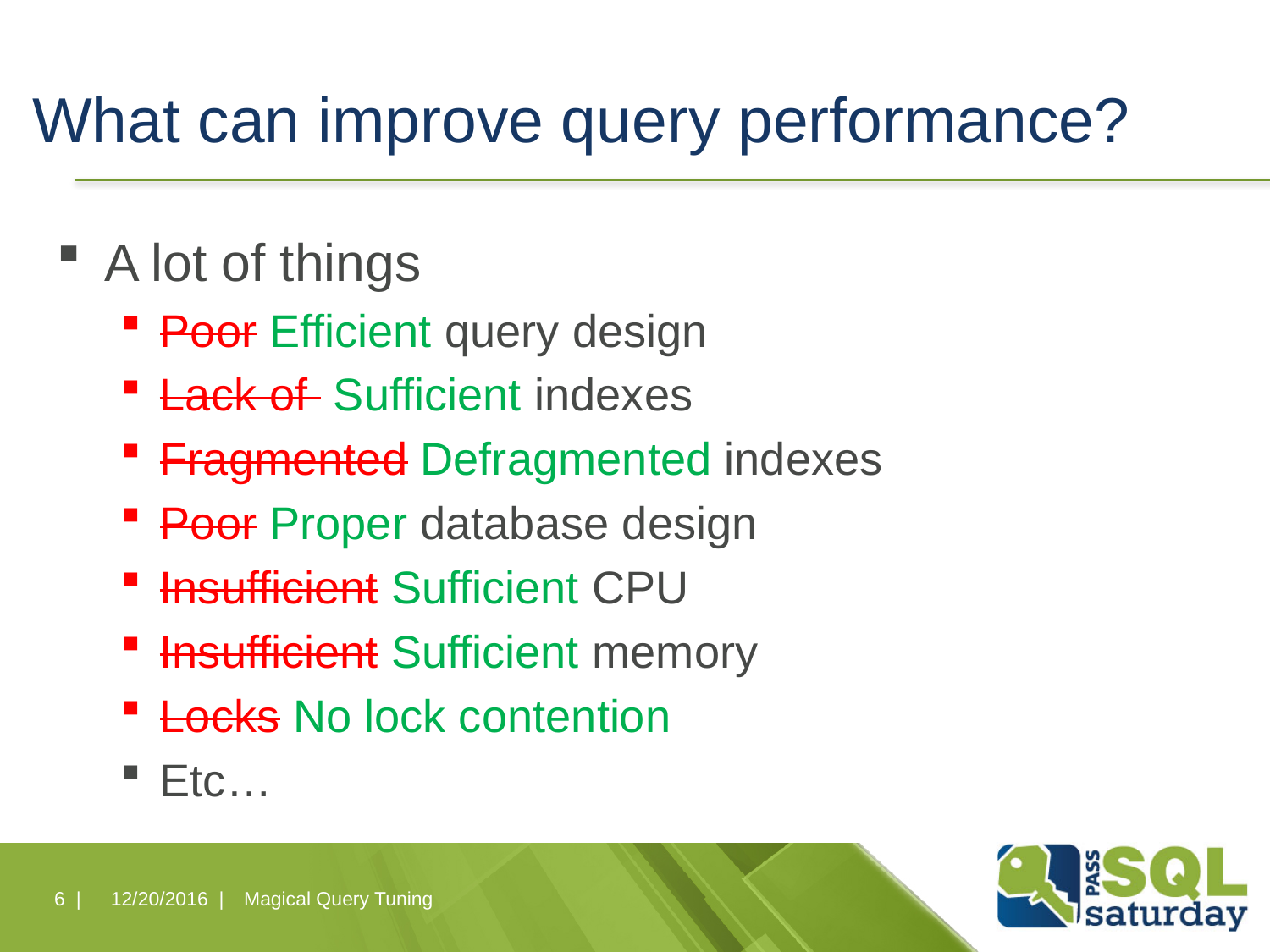

# What can improve query performance?
A lot of things
Poor Efficient query design
Lack of  Sufficient indexes
Fragmented Defragmented indexes
Poor Proper database design
Insufficient Sufficient CPU
Insufficient Sufficient memory
Locks No lock contention
Etc…
6  |
12/20/2016  |
Magical Query Tuning